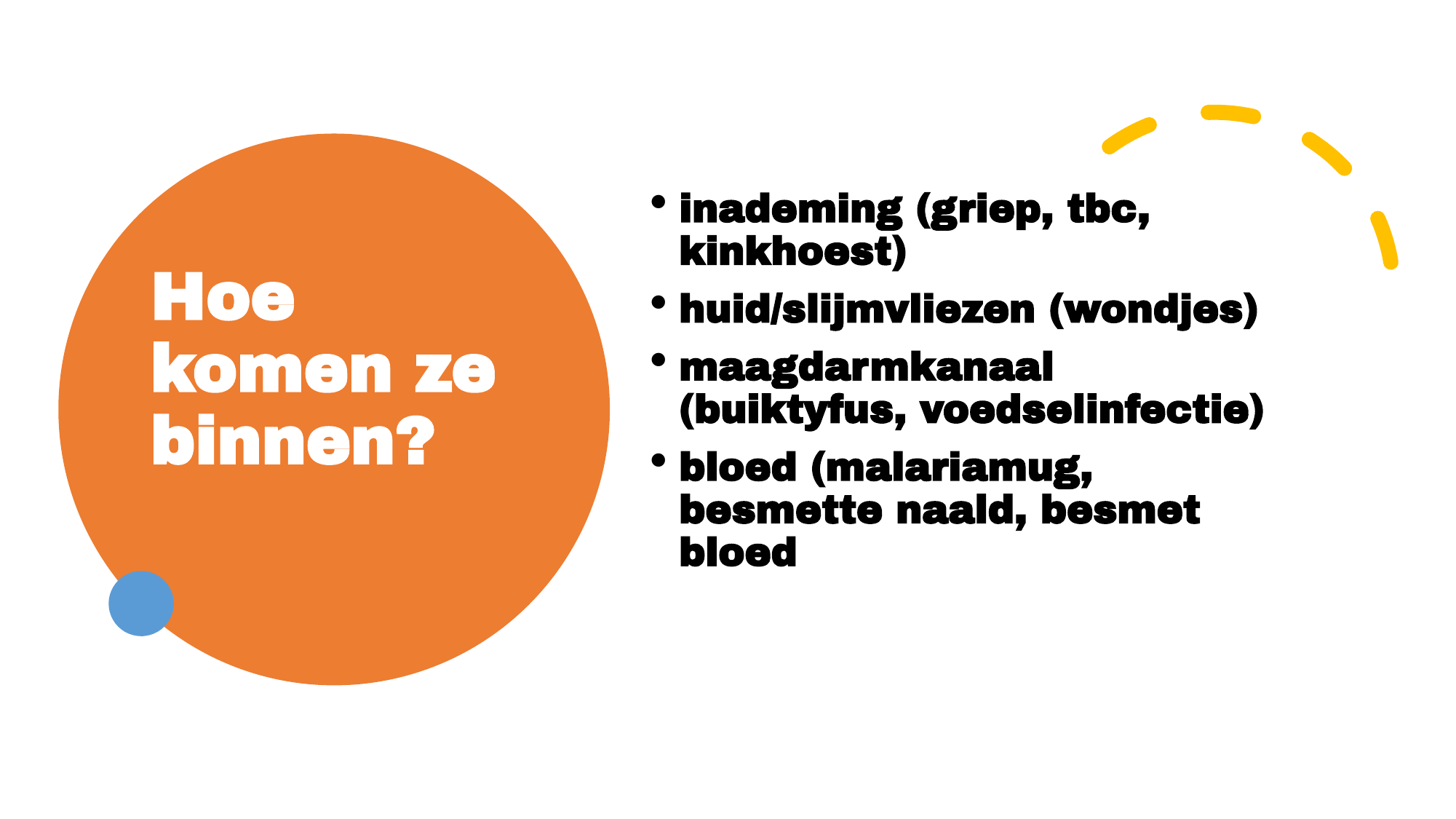

# Hoe komen ze binnen?
inademing (griep, tbc, kinkhoest)
huid/slijmvliezen (wondjes)
maagdarmkanaal (buiktyfus, voedselinfectie)
bloed (malariamug, besmette naald, besmet bloed